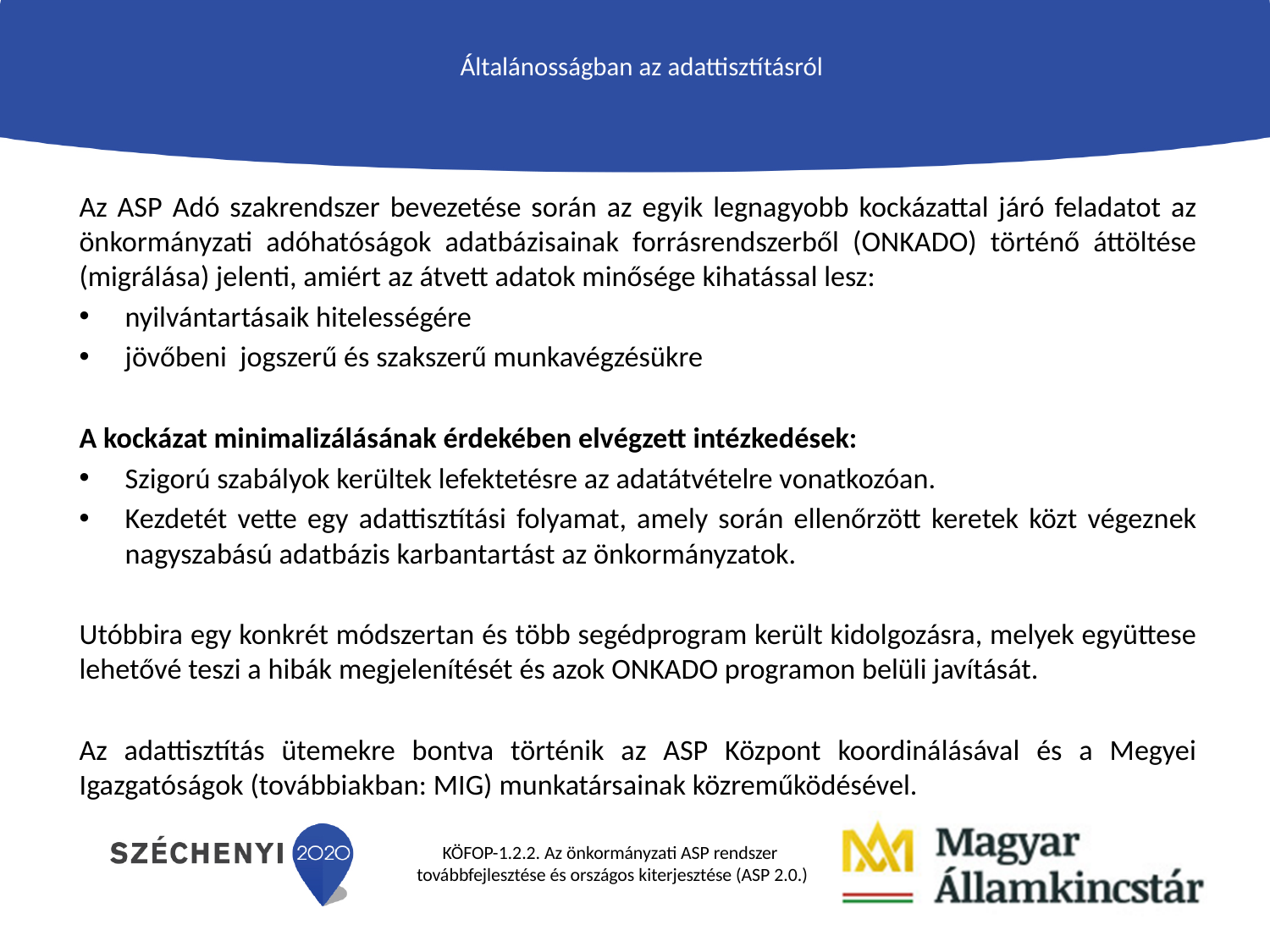

# Általánosságban az adattisztításról
Az ASP Adó szakrendszer bevezetése során az egyik legnagyobb kockázattal járó feladatot az önkormányzati adóhatóságok adatbázisainak forrásrendszerből (ONKADO) történő áttöltése (migrálása) jelenti, amiért az átvett adatok minősége kihatással lesz:
nyilvántartásaik hitelességére
jövőbeni  jogszerű és szakszerű munkavégzésükre

A kockázat minimalizálásának érdekében elvégzett intézkedések:
Szigorú szabályok kerültek lefektetésre az adatátvételre vonatkozóan.
Kezdetét vette egy adattisztítási folyamat, amely során ellenőrzött keretek közt végeznek nagyszabású adatbázis karbantartást az önkormányzatok.

Utóbbira egy konkrét módszertan és több segédprogram került kidolgozásra, melyek együttese lehetővé teszi a hibák megjelenítését és azok ONKADO programon belüli javítását.

Az adattisztítás ütemekre bontva történik az ASP Központ koordinálásával és a Megyei Igazgatóságok (továbbiakban: MIG) munkatársainak közreműködésével.